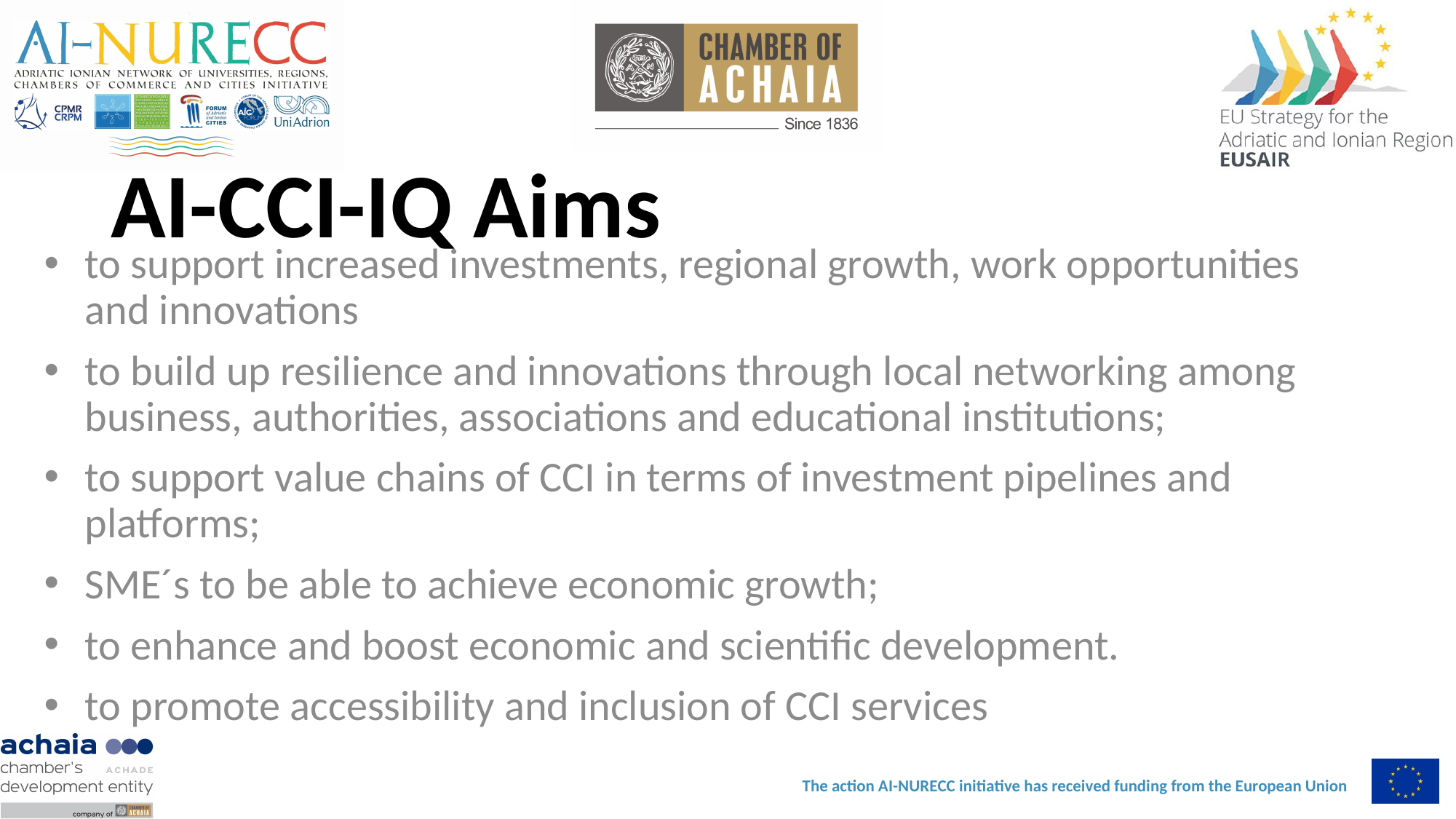

# AI-CCI-IQ Aims
to support increased investments, regional growth, work opportunities and innovations
to build up resilience and innovations through local networking among business, authorities, associations and educational institutions;
to support value chains of CCI in terms of investment pipelines and platforms;
SME´s to be able to achieve economic growth;
to enhance and boost economic and scientific development.
to promote accessibility and inclusion of CCI services